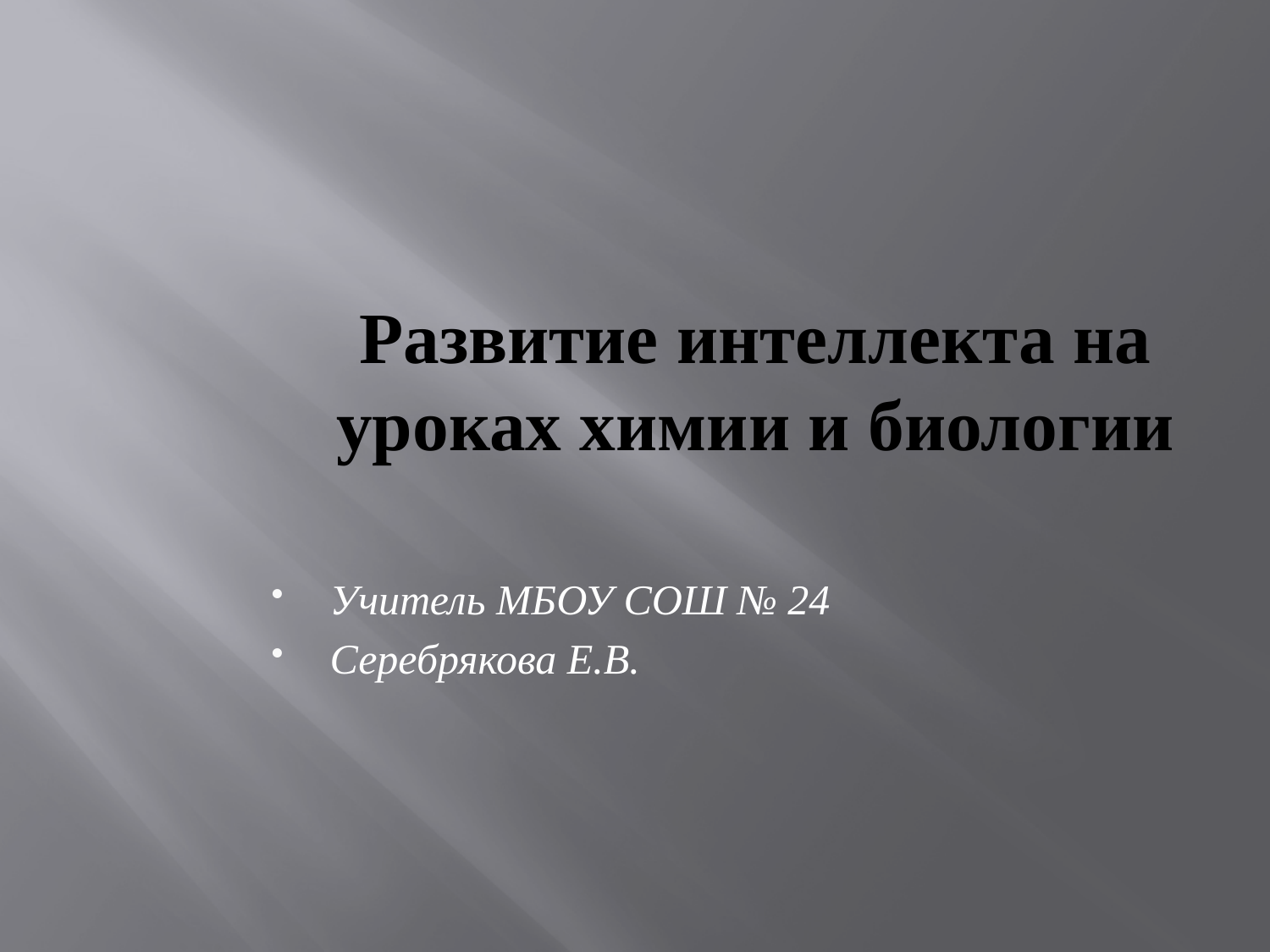

Развитие интеллекта на уроках химии и биологии
Учитель МБОУ СОШ № 24
Серебрякова Е.В.